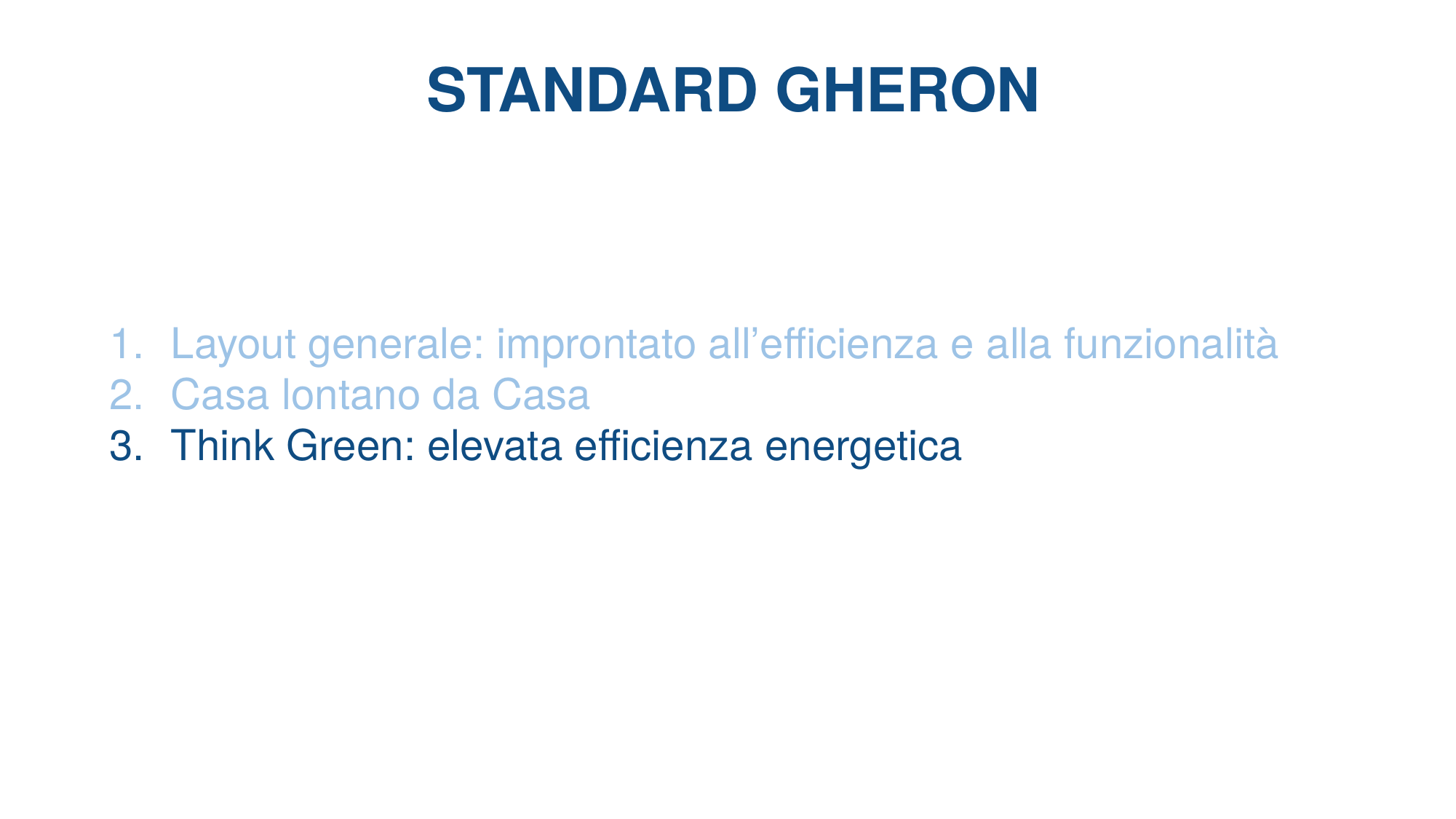

# STANDARD GHERON
Layout generale: improntato all’efficienza e alla funzionalità
Casa lontano da Casa
Think Green: elevata efficienza energetica